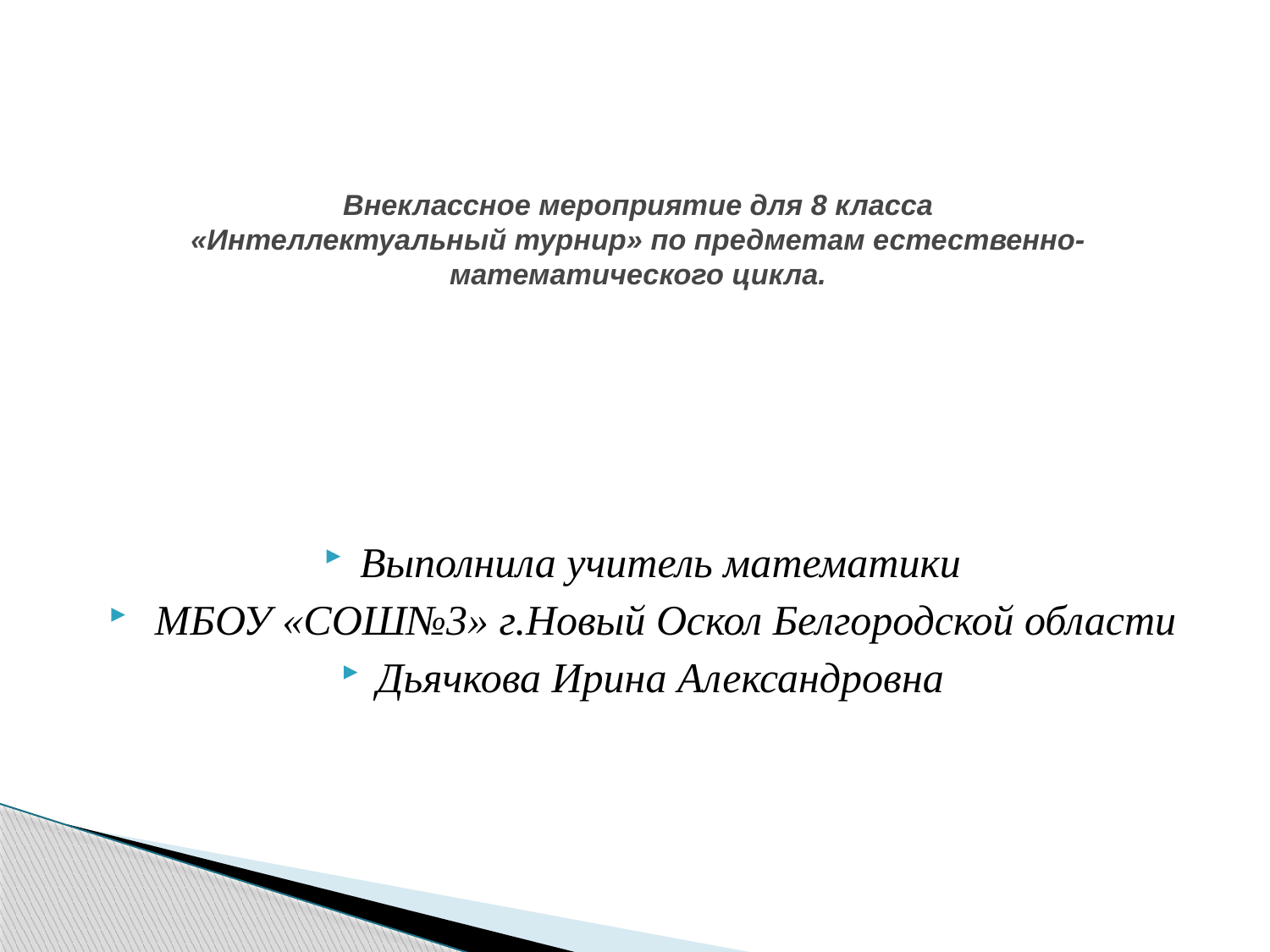

# Внеклассное мероприятие для 8 класса «Интеллектуальный турнир» по предметам естественно-математического цикла.

Выполнила учитель математики
 МБОУ «СОШ№3» г.Новый Оскол Белгородской области
Дьячкова Ирина Александровна